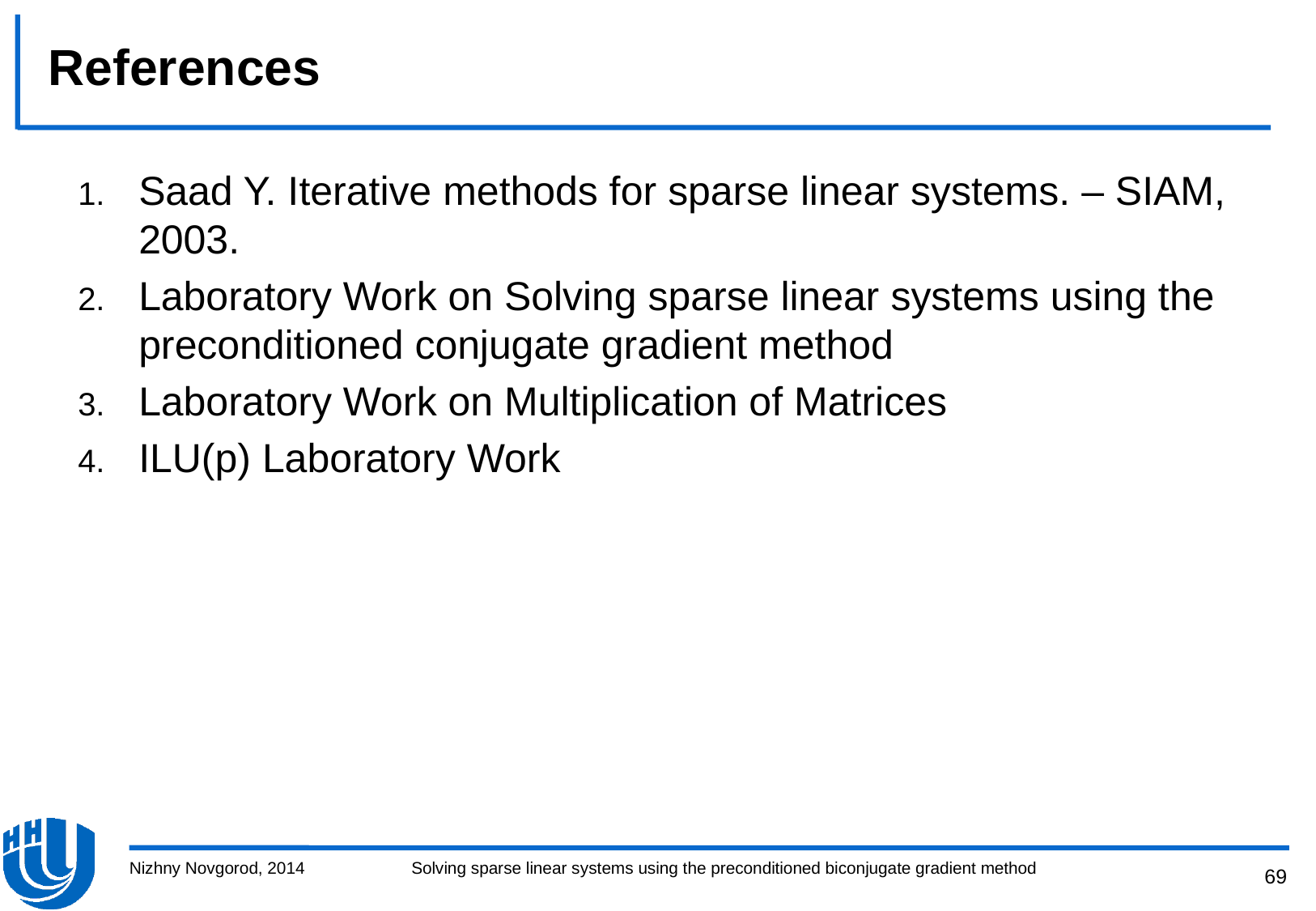

# References
Saad Y. Iterative methods for sparse linear systems. – SIAM, 2003.
Laboratory Work on Solving sparse linear systems using the preconditioned conjugate gradient method
Laboratory Work on Multiplication of Matrices
ILU(p) Laboratory Work
Nizhny Novgorod, 2014
Solving sparse linear systems using the preconditioned biconjugate gradient method